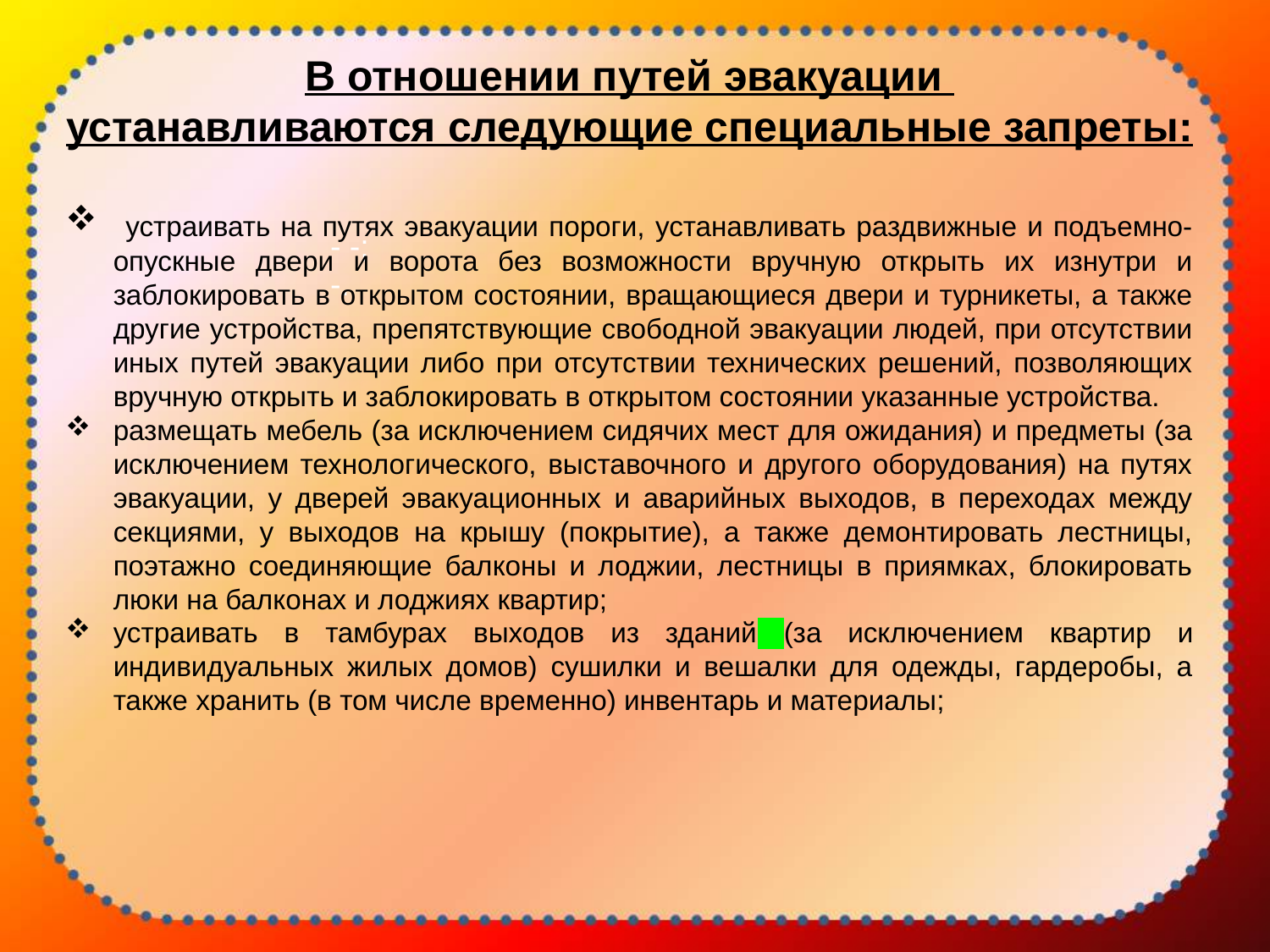

В отношении путей эвакуации
устанавливаются следующие специальные запреты:

 устраивать на путях эвакуации пороги, устанавливать раздвижные и подъемно-опускные двери и ворота без возможности вручную открыть их изнутри и заблокировать в открытом состоянии, вращающиеся двери и турникеты, а также другие устройства, препятствующие свободной эвакуации людей, при отсутствии иных путей эвакуации либо при отсутствии технических решений, позволяющих вручную открыть и заблокировать в открытом состоянии указанные устройства.
размещать мебель (за исключением сидячих мест для ожидания) и предметы (за исключением технологического, выставочного и другого оборудования) на путях эвакуации, у дверей эвакуационных и аварийных выходов, в переходах между секциями, у выходов на крышу (покрытие), а также демонтировать лестницы, поэтажно соединяющие балконы и лоджии, лестницы в приямках, блокировать люки на балконах и лоджиях квартир;
устраивать в тамбурах выходов из зданий (за исключением квартир и индивидуальных жилых домов) сушилки и вешалки для одежды, гардеробы, а также хранить (в том числе временно) инвентарь и материалы;

- -;
-.